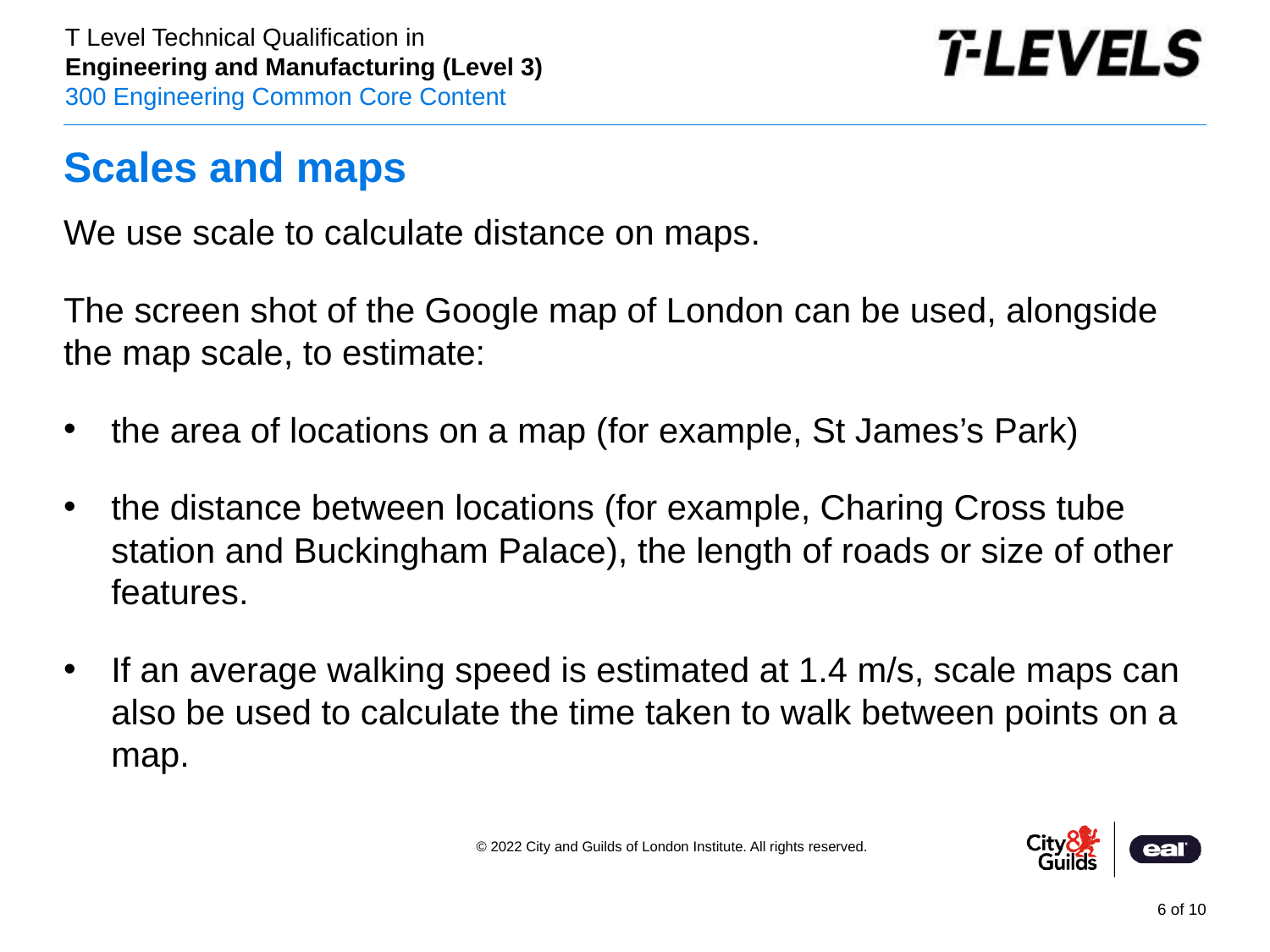

# Scales and maps
We use scale to calculate distance on maps.
The screen shot of the Google map of London can be used, alongside the map scale, to estimate:
the area of locations on a map (for example, St James’s Park)
the distance between locations (for example, Charing Cross tube station and Buckingham Palace), the length of roads or size of other features.
If an average walking speed is estimated at 1.4 m/s, scale maps can also be used to calculate the time taken to walk between points on a map.